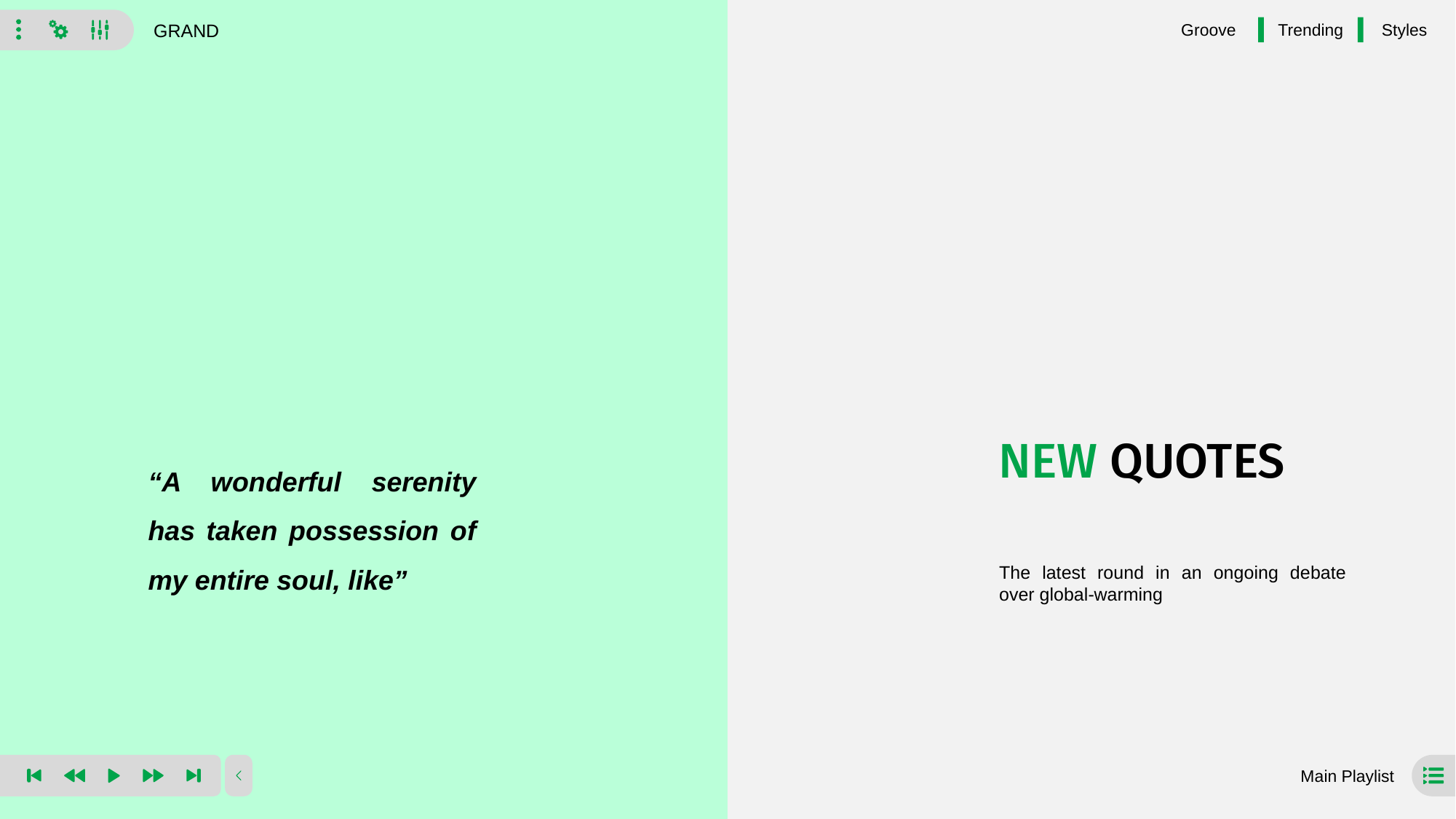

GRAND
Groove
Trending
Styles

NEW QUOTES
“A wonderful serenity has taken possession of my entire soul, like”
The latest round in an ongoing debate over global-warming

Main Playlist